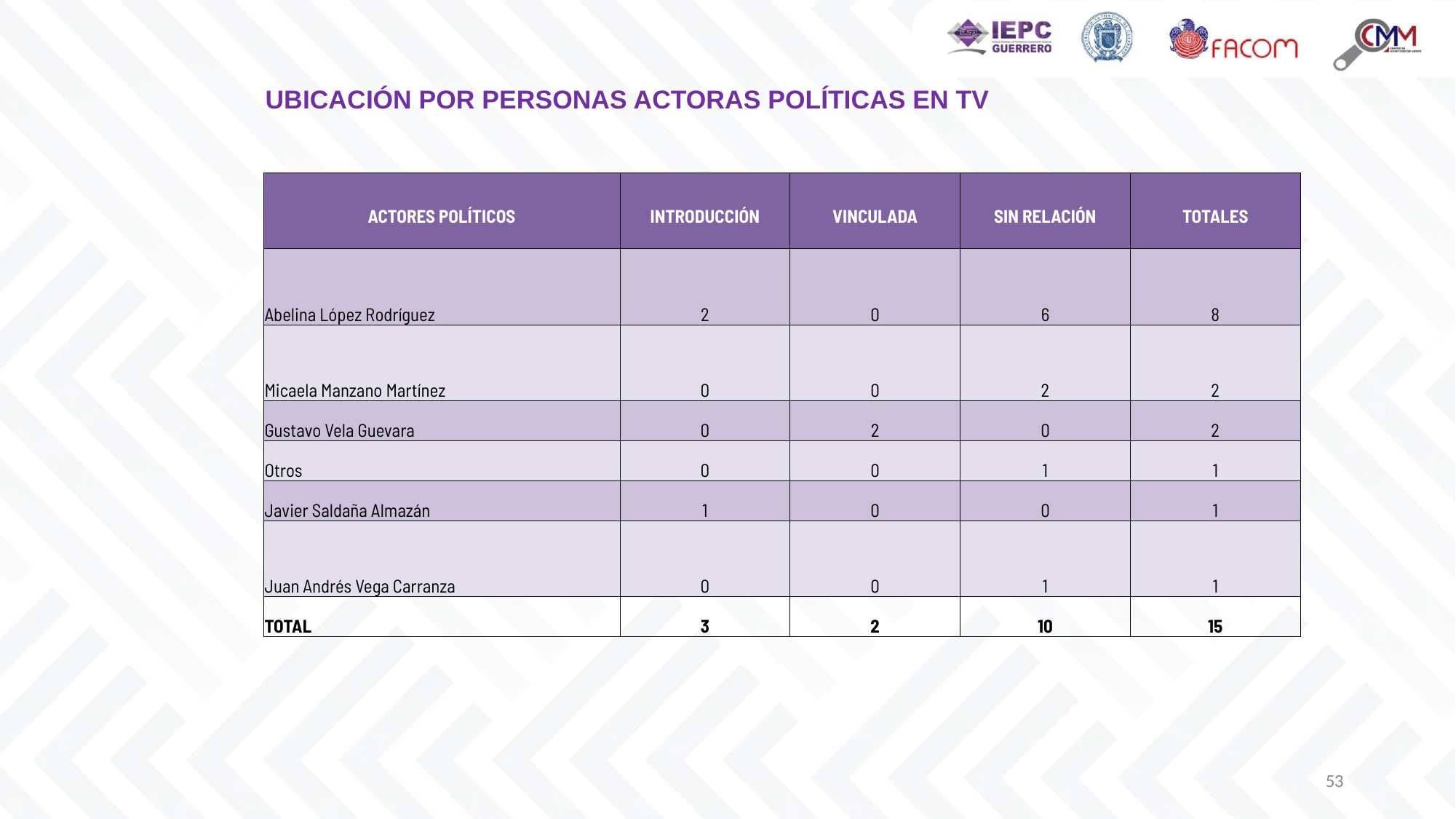

UBICACIÓN POR PERSONAS ACTORAS POLÍTICAS EN TV
| ACTORES POLÍTICOS | INTRODUCCIÓN | VINCULADA | SIN RELACIÓN | TOTALES |
| --- | --- | --- | --- | --- |
| Abelina López Rodríguez | 2 | 0 | 6 | 8 |
| Micaela Manzano Martínez | 0 | 0 | 2 | 2 |
| Gustavo Vela Guevara | 0 | 2 | 0 | 2 |
| Otros | 0 | 0 | 1 | 1 |
| Javier Saldaña Almazán | 1 | 0 | 0 | 1 |
| Juan Andrés Vega Carranza | 0 | 0 | 1 | 1 |
| TOTAL | 3 | 2 | 10 | 15 |
53